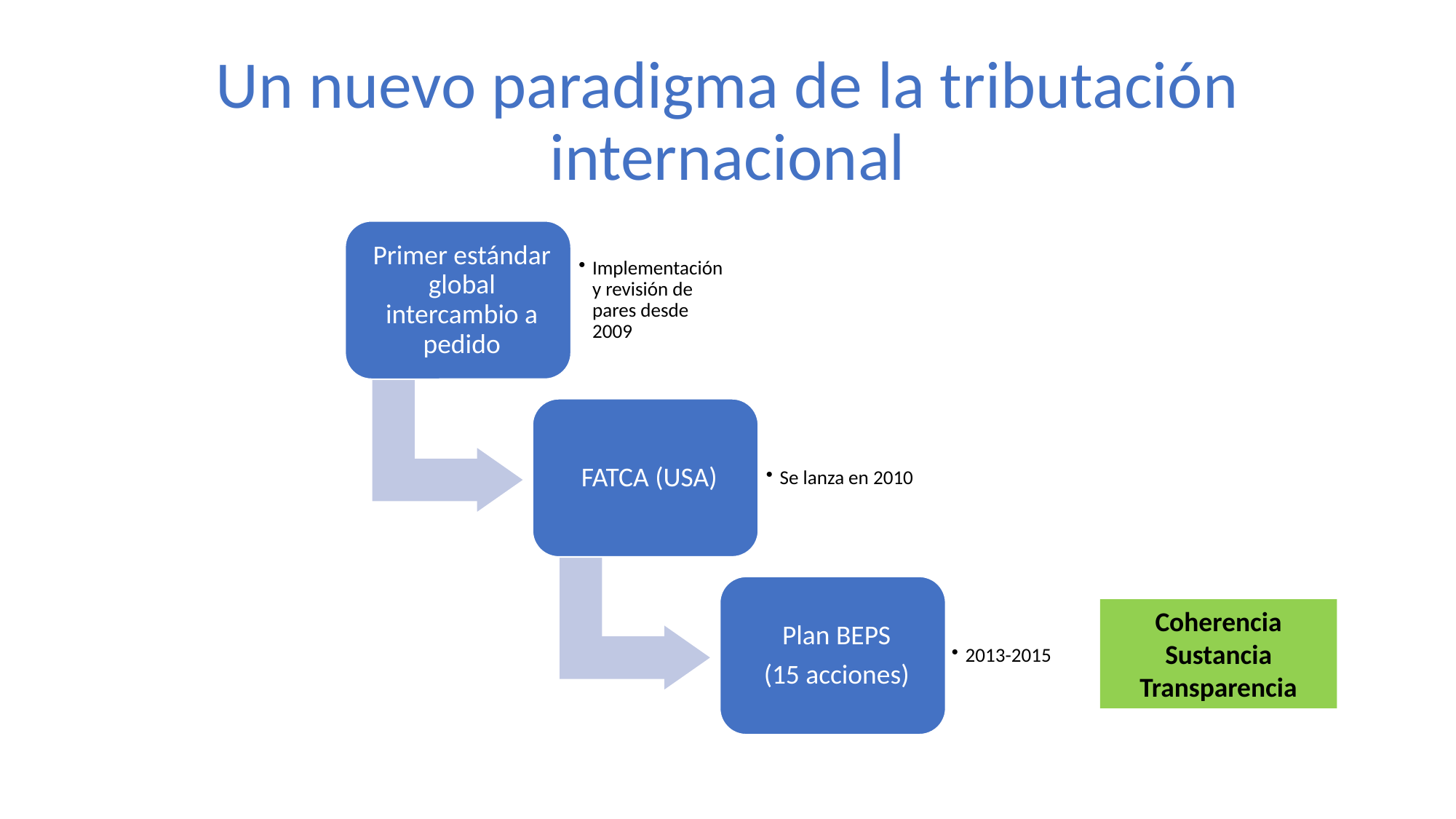

# Un nuevo paradigma de la tributación internacional
Primer estándar global intercambio a pedido
Implementación y revisión de pares desde 2009
FATCA (USA)
Se lanza en 2010
Plan BEPS
(15 acciones)
2013-2015
Coherencia
Sustancia
Transparencia